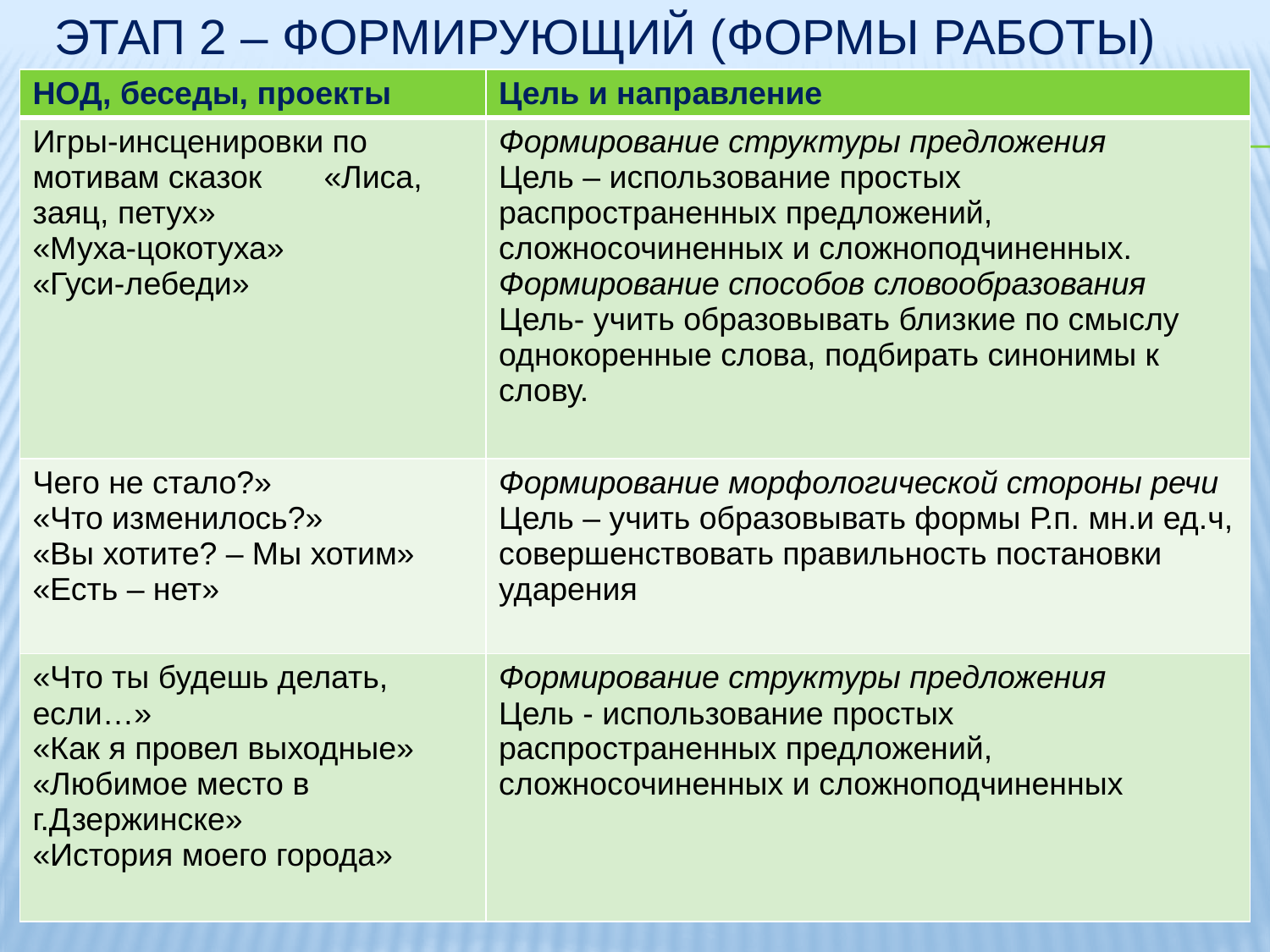

# Этап 2 – формирующий (формы работы)
| НОД, беседы, проекты | Цель и направление |
| --- | --- |
| Игры-инсценировки по мотивам сказок «Лиса, заяц, петух» «Муха-цокотуха» «Гуси-лебеди» | Формирование структуры предложения Цель – использование простых распространенных предложений, сложносочиненных и сложноподчиненных. Формирование способов словообразования Цель- учить образовывать близкие по смыслу однокоренные слова, подбирать синонимы к слову. |
| Чего не стало?» «Что изменилось?» «Вы хотите? – Мы хотим» «Есть – нет» | Формирование морфологической стороны речи Цель – учить образовывать формы Р.п. мн.и ед.ч, совершенствовать правильность постановки ударения |
| «Что ты будешь делать, если…» «Как я провел выходные» «Любимое место в г.Дзержинске» «История моего города» | Формирование структуры предложения Цель - использование простых распространенных предложений, сложносочиненных и сложноподчиненных |